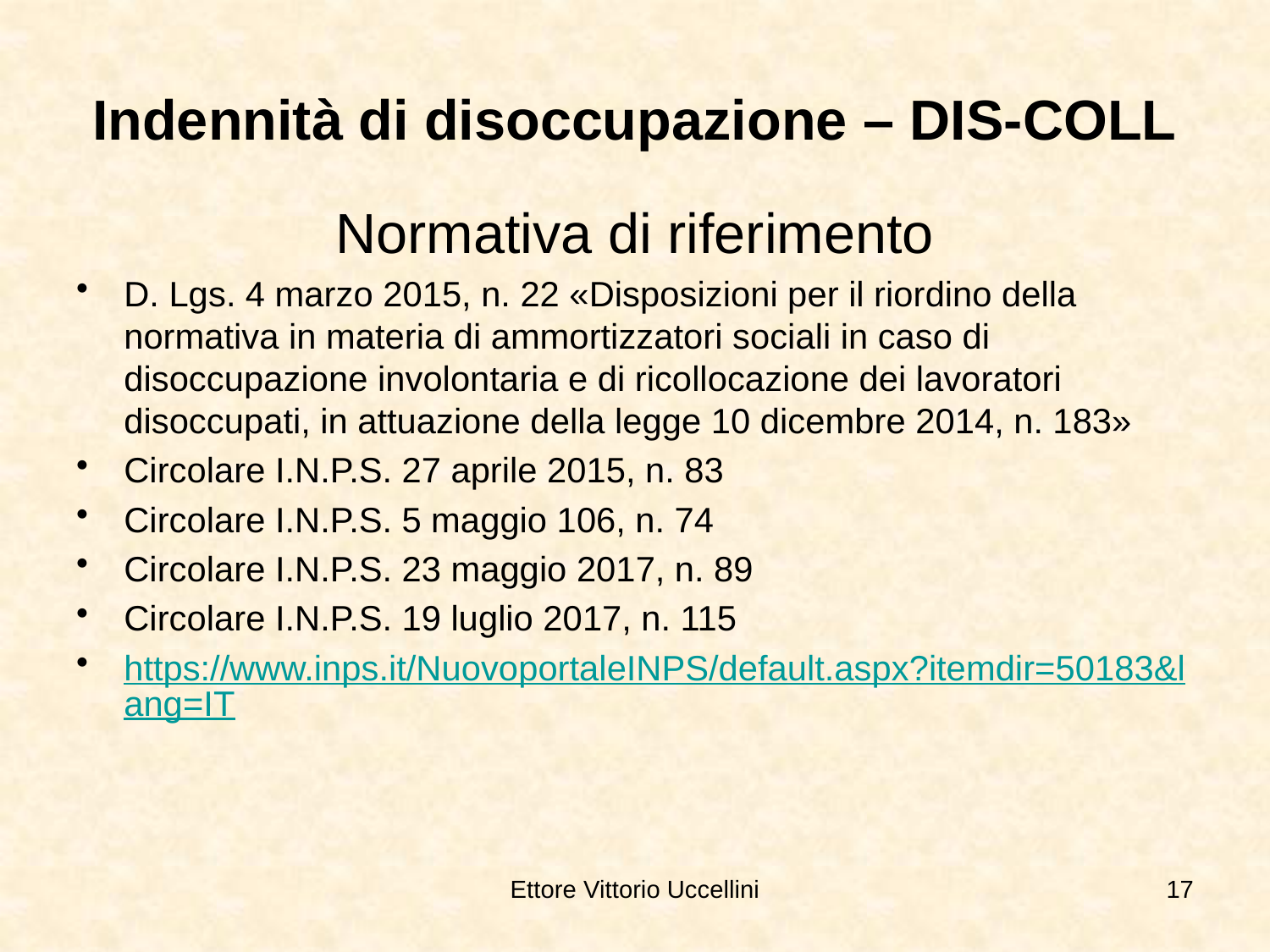

# Indennità di disoccupazione – DIS-COLL
Normativa di riferimento
D. Lgs. 4 marzo 2015, n. 22 «Disposizioni per il riordino della normativa in materia di ammortizzatori sociali in caso di disoccupazione involontaria e di ricollocazione dei lavoratori disoccupati, in attuazione della legge 10 dicembre 2014, n. 183»
Circolare I.N.P.S. 27 aprile 2015, n. 83
Circolare I.N.P.S. 5 maggio 106, n. 74
Circolare I.N.P.S. 23 maggio 2017, n. 89
Circolare I.N.P.S. 19 luglio 2017, n. 115
https://www.inps.it/NuovoportaleINPS/default.aspx?itemdir=50183&lang=IT

Ettore Vittorio Uccellini
17